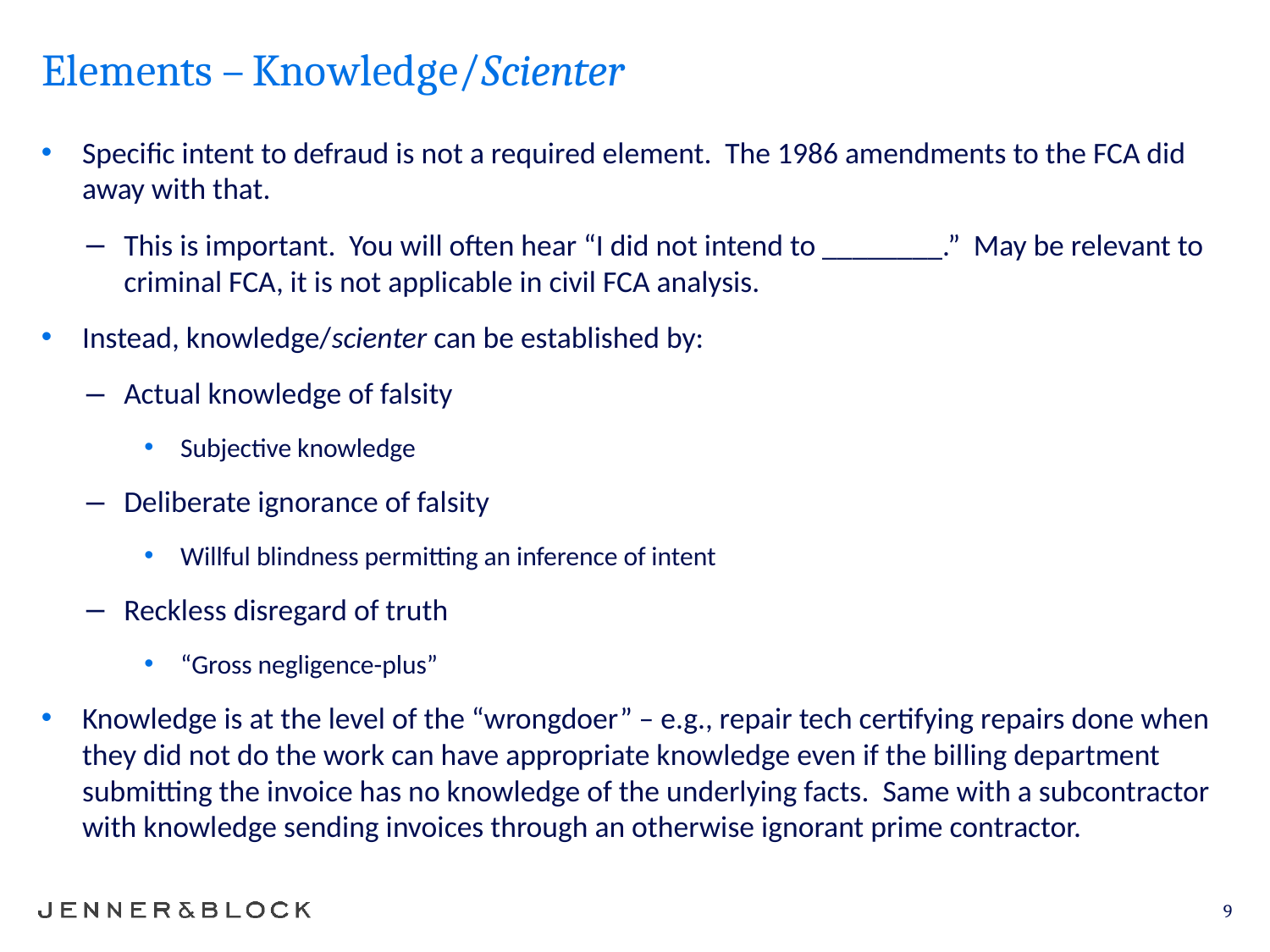

# Elements – Knowledge/Scienter
Specific intent to defraud is not a required element.  The 1986 amendments to the FCA did away with that.
This is important.  You will often hear “I did not intend to ________.”  May be relevant to criminal FCA, it is not applicable in civil FCA analysis.
Instead, knowledge/scienter can be established by:
Actual knowledge of falsity
Subjective knowledge
Deliberate ignorance of falsity
Willful blindness permitting an inference of intent
Reckless disregard of truth
“Gross negligence-plus”
Knowledge is at the level of the “wrongdoer” – e.g., repair tech certifying repairs done when they did not do the work can have appropriate knowledge even if the billing department submitting the invoice has no knowledge of the underlying facts.  Same with a subcontractor with knowledge sending invoices through an otherwise ignorant prime contractor.